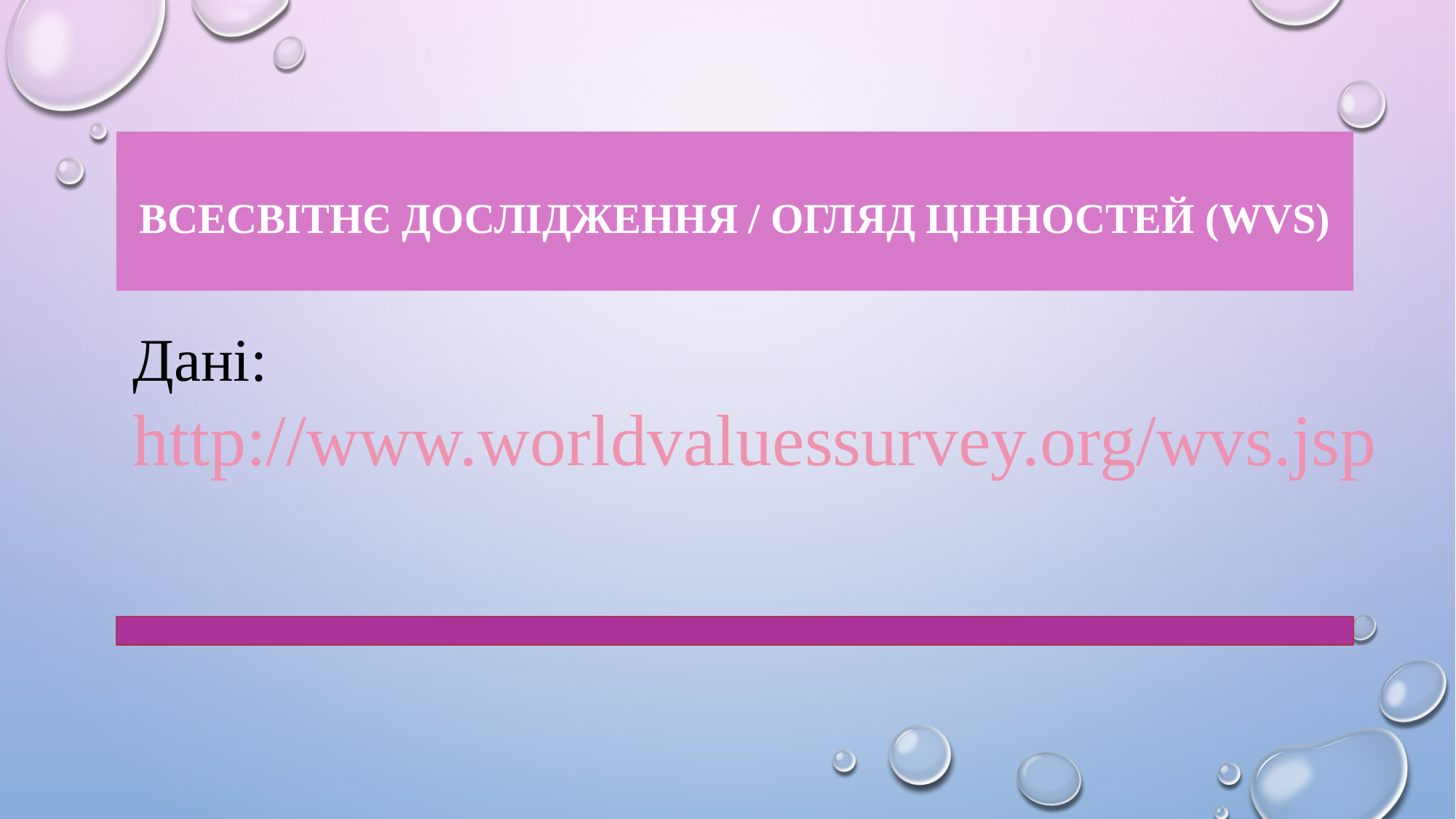

Всесвітнє дослідження / огляд цінностей (WVS)
Дані:
http://www.worldvaluessurvey.org/wvs.jsp